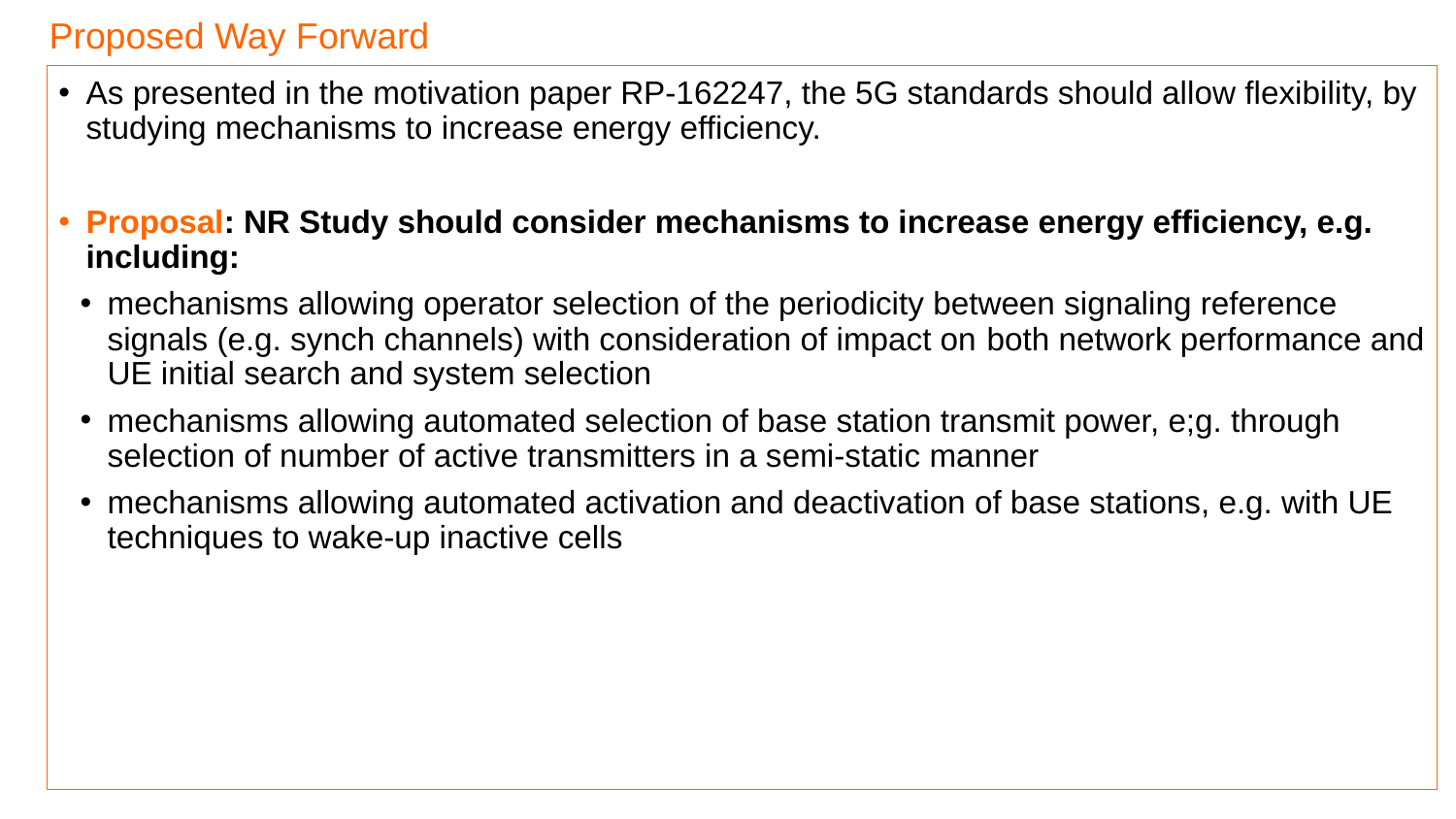

# Proposed Way Forward
As presented in the motivation paper RP-162247, the 5G standards should allow flexibility, by studying mechanisms to increase energy efficiency.

Proposal: NR Study should consider mechanisms to increase energy efficiency, e.g. including:
mechanisms allowing operator selection of the periodicity between signaling reference signals (e.g. synch channels) with consideration of impact on both network performance and UE initial search and system selection
mechanisms allowing automated selection of base station transmit power, e;g. through selection of number of active transmitters in a semi-static manner
mechanisms allowing automated activation and deactivation of base stations, e.g. with UE techniques to wake-up inactive cells